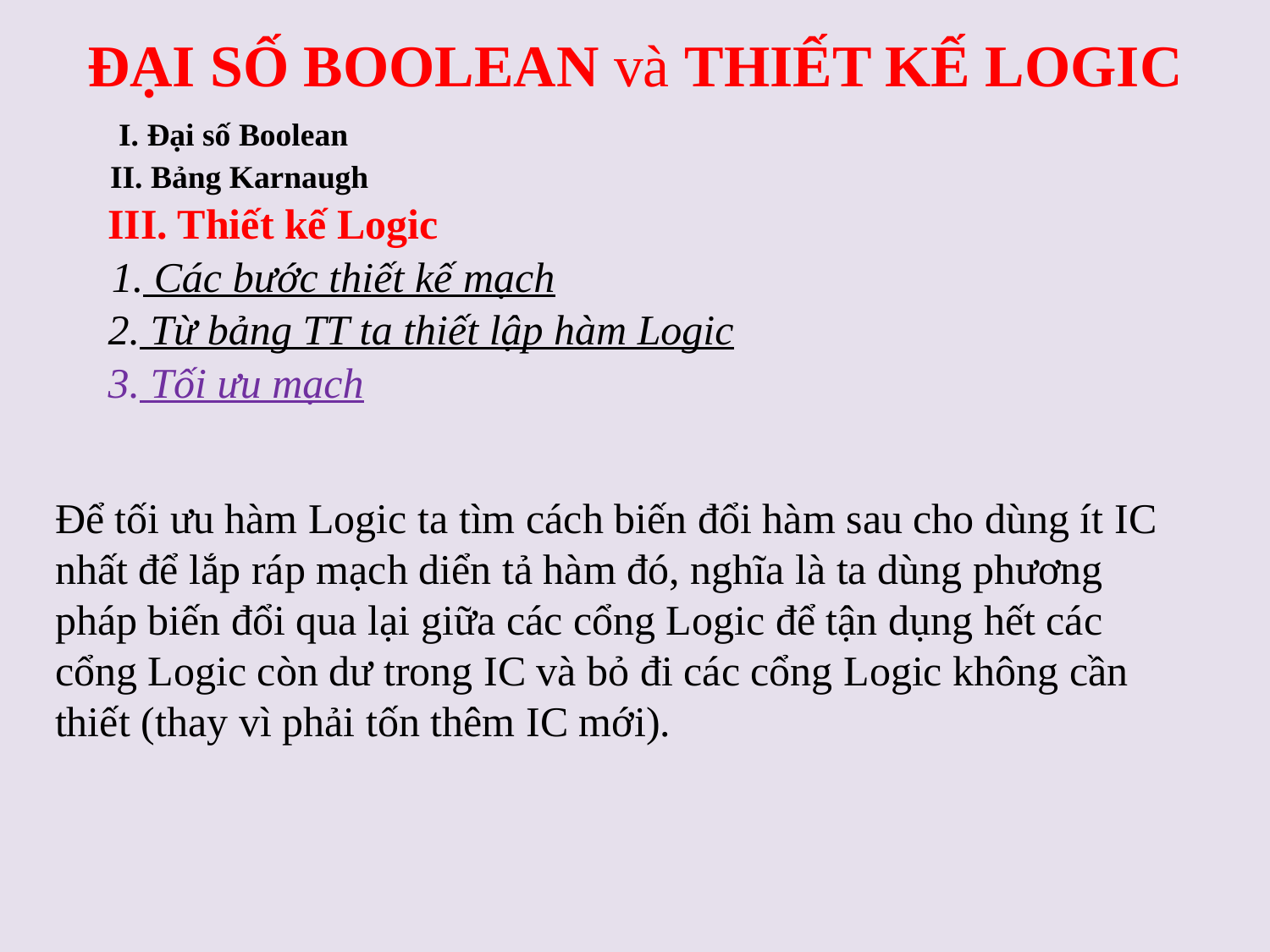

# đại số boolean và thiết kế logic
I. Đại số Boolean
II. Bảng Karnaugh
III. Thiết kế Logic
1. Các bước thiết kế mạch
2. Từ bảng TT ta thiết lập hàm Logic
3. Tối ưu mạch
Để tối ưu hàm Logic ta tìm cách biến đổi hàm sau cho dùng ít IC nhất để lắp ráp mạch diển tả hàm đó, nghĩa là ta dùng phương pháp biến đổi qua lại giữa các cổng Logic để tận dụng hết các cổng Logic còn dư trong IC và bỏ đi các cổng Logic không cần thiết (thay vì phải tốn thêm IC mới).